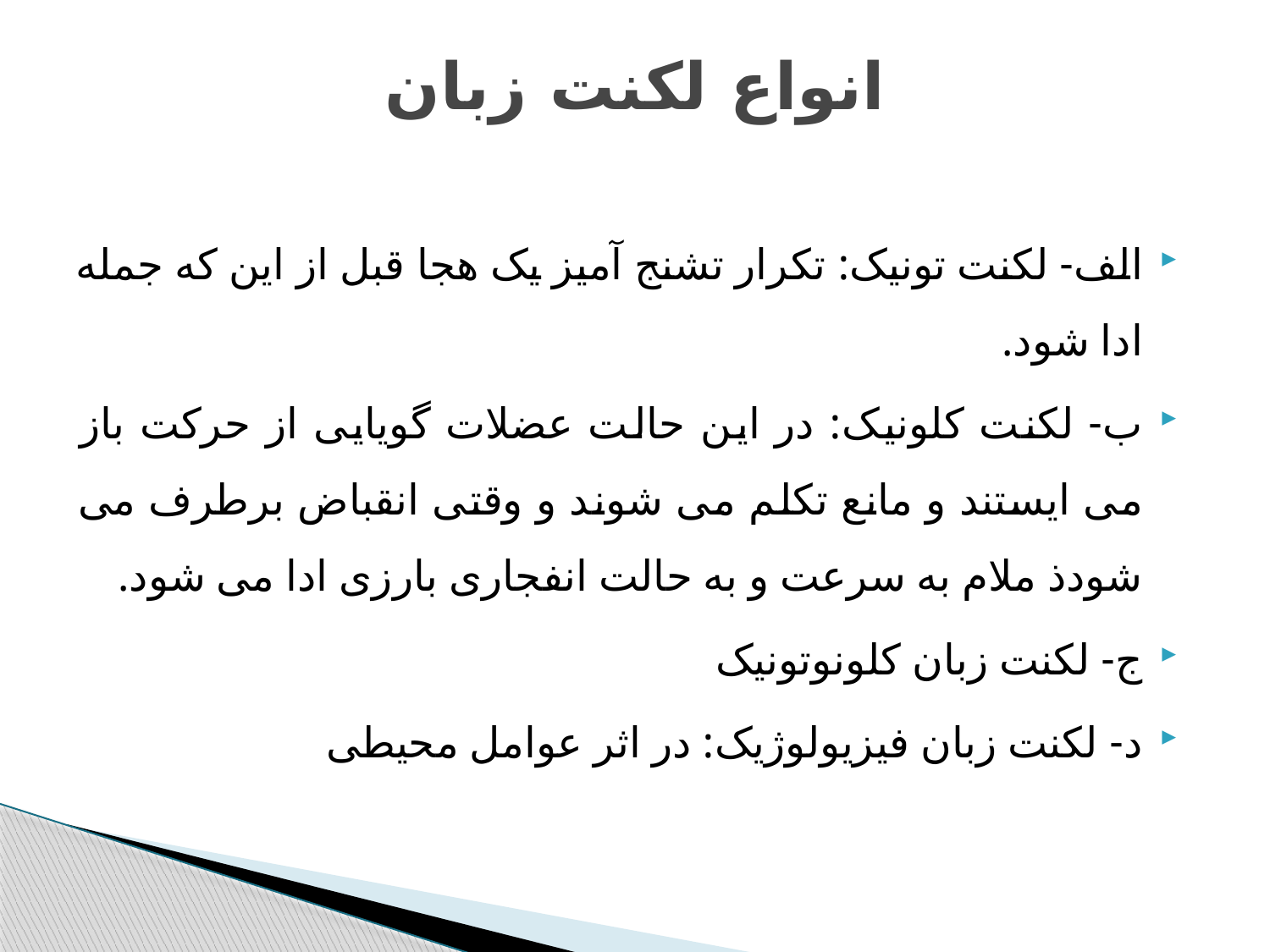

# انواع لکنت زبان
الف- لکنت تونیک: تکرار تشنج آمیز یک هجا قبل از این که جمله ادا شود.
ب- لکنت کلونیک: در این حالت عضلات گویایی از حرکت باز می ایستند و مانع تکلم می شوند و وقتی انقباض برطرف می شودذ ملام به سرعت و به حالت انفجاری بارزی ادا می شود.
ج- لکنت زبان کلونوتونیک
د- لکنت زبان فیزیولوژیک: در اثر عوامل محیطی